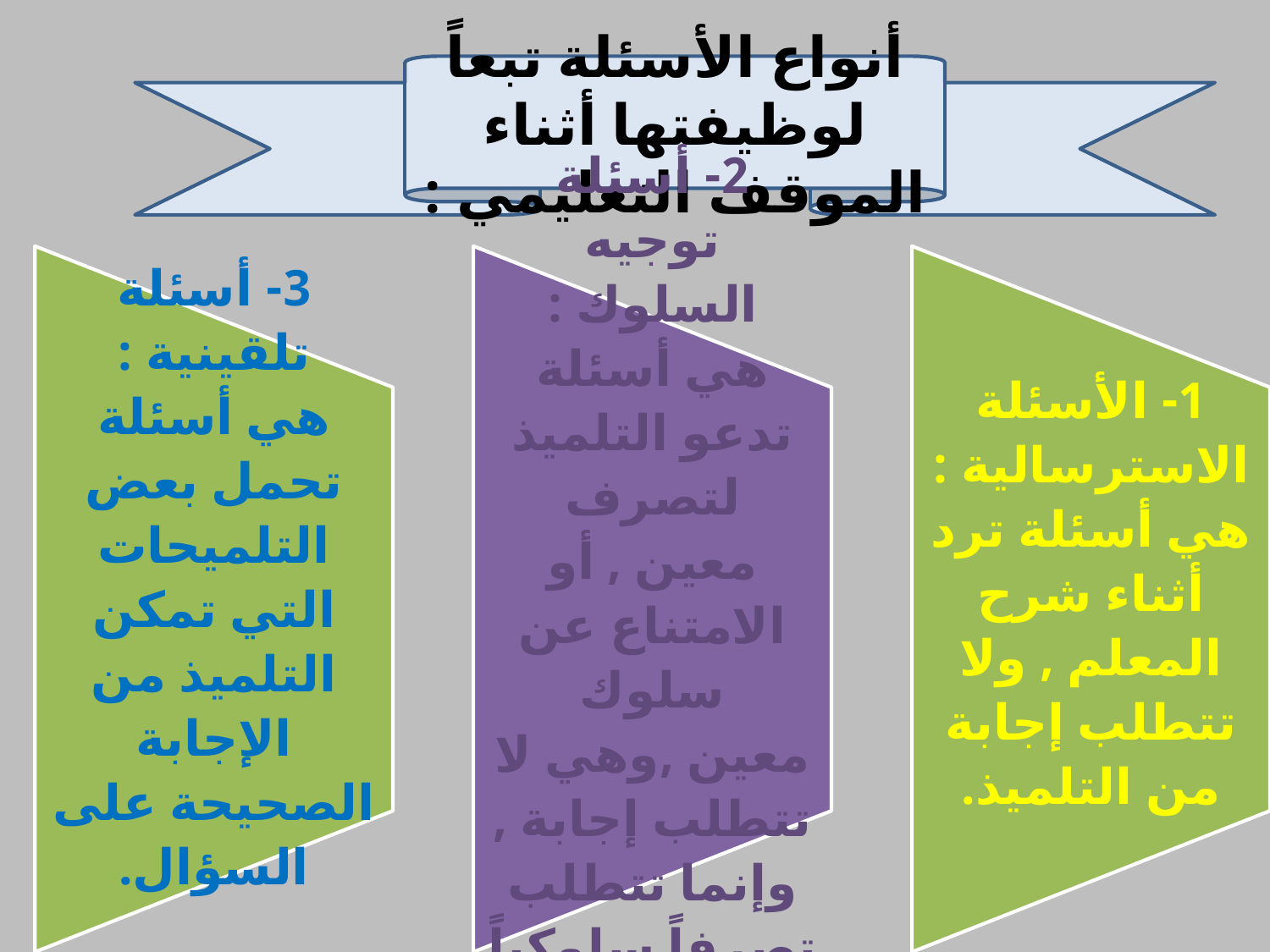

أنواع الأسئلة تبعاً لوظيفتها أثناء الموقف التعليمي :
3- أسئلة تلقينية :